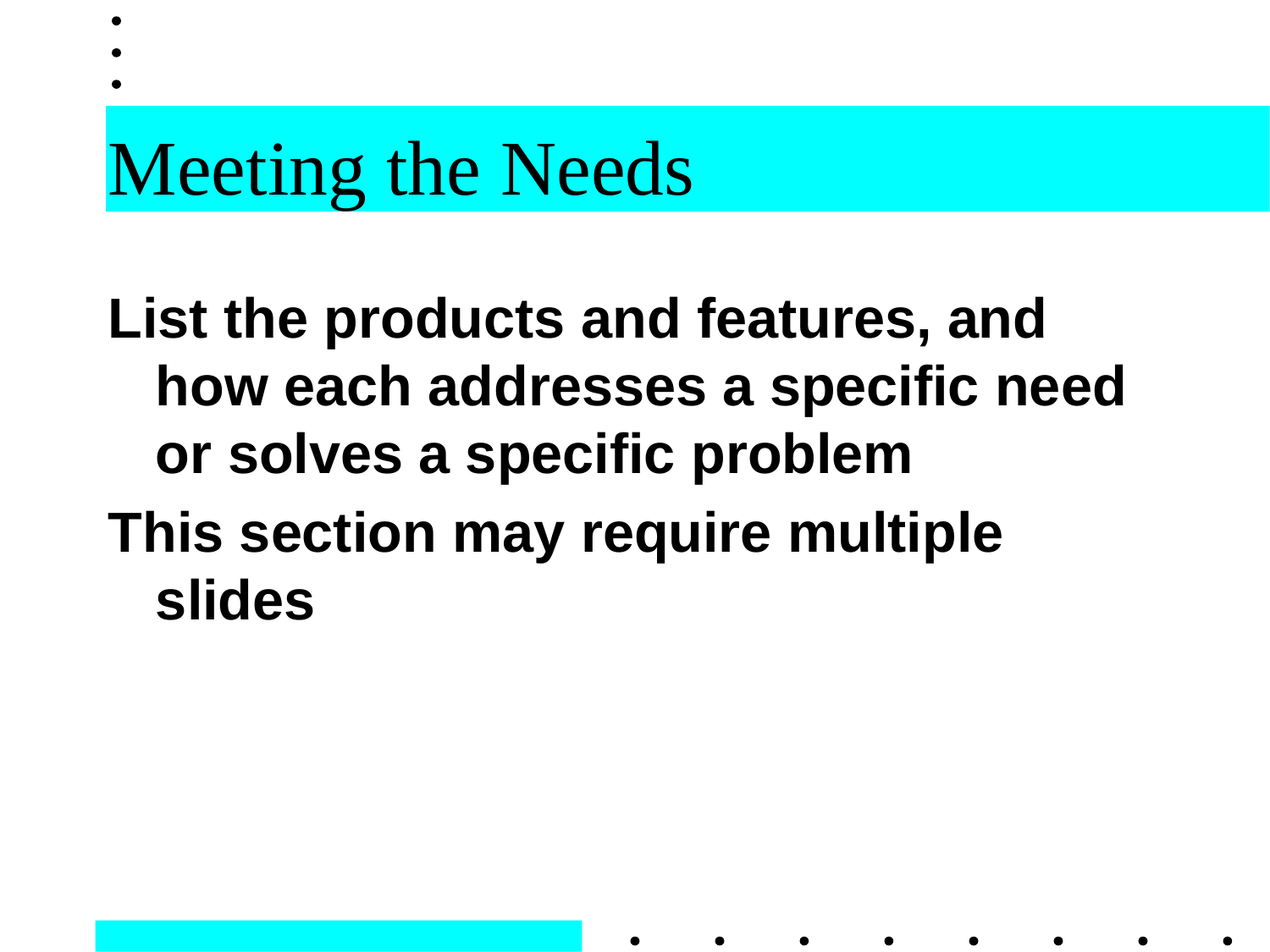

# Meeting the Needs
List the products and features, and how each addresses a specific need or solves a specific problem
This section may require multiple slides